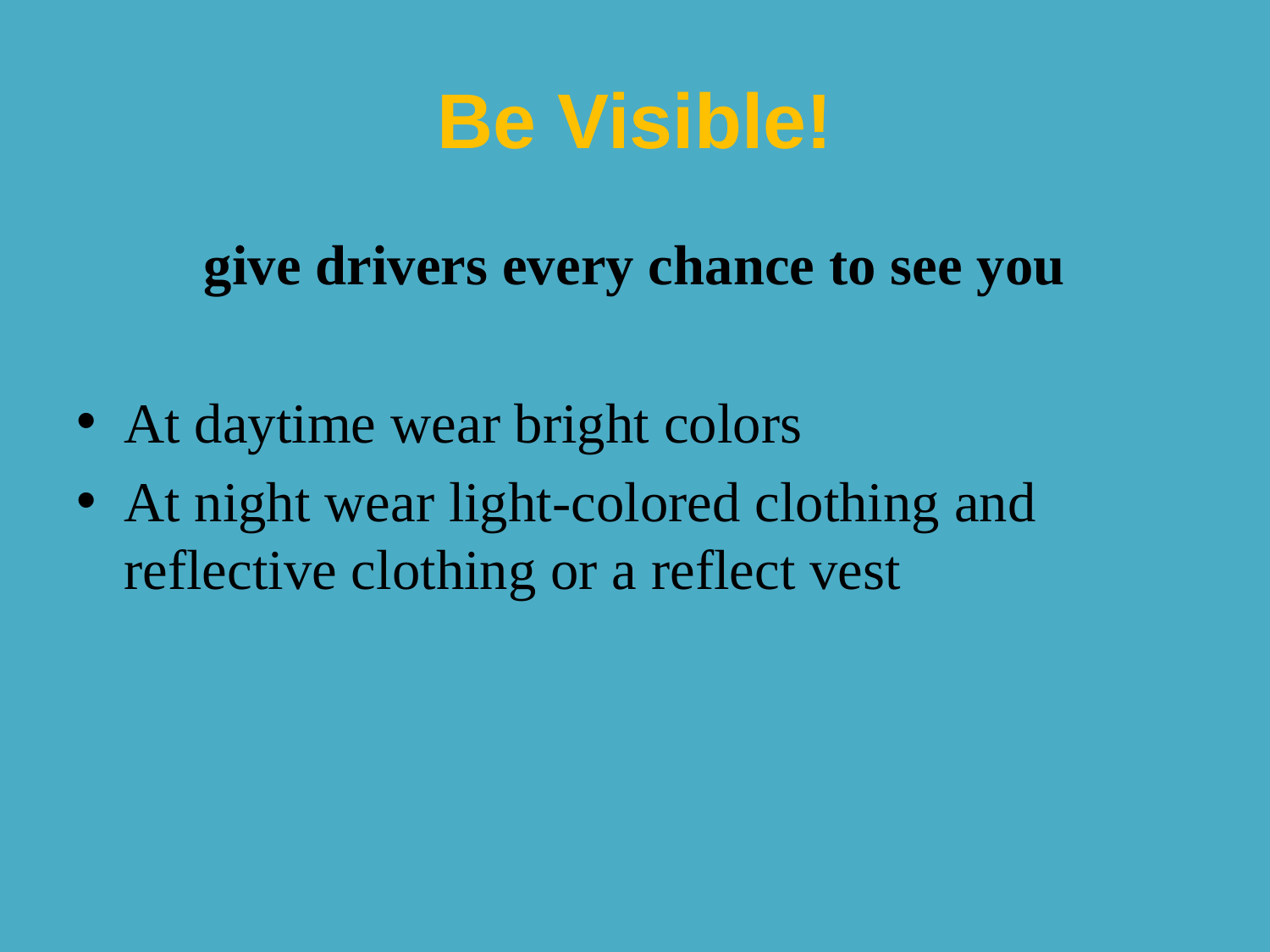

# Be Visible!
give drivers every chance to see you

At daytime wear bright colors
At night wear light-colored clothing and reflective clothing or a reflect vest